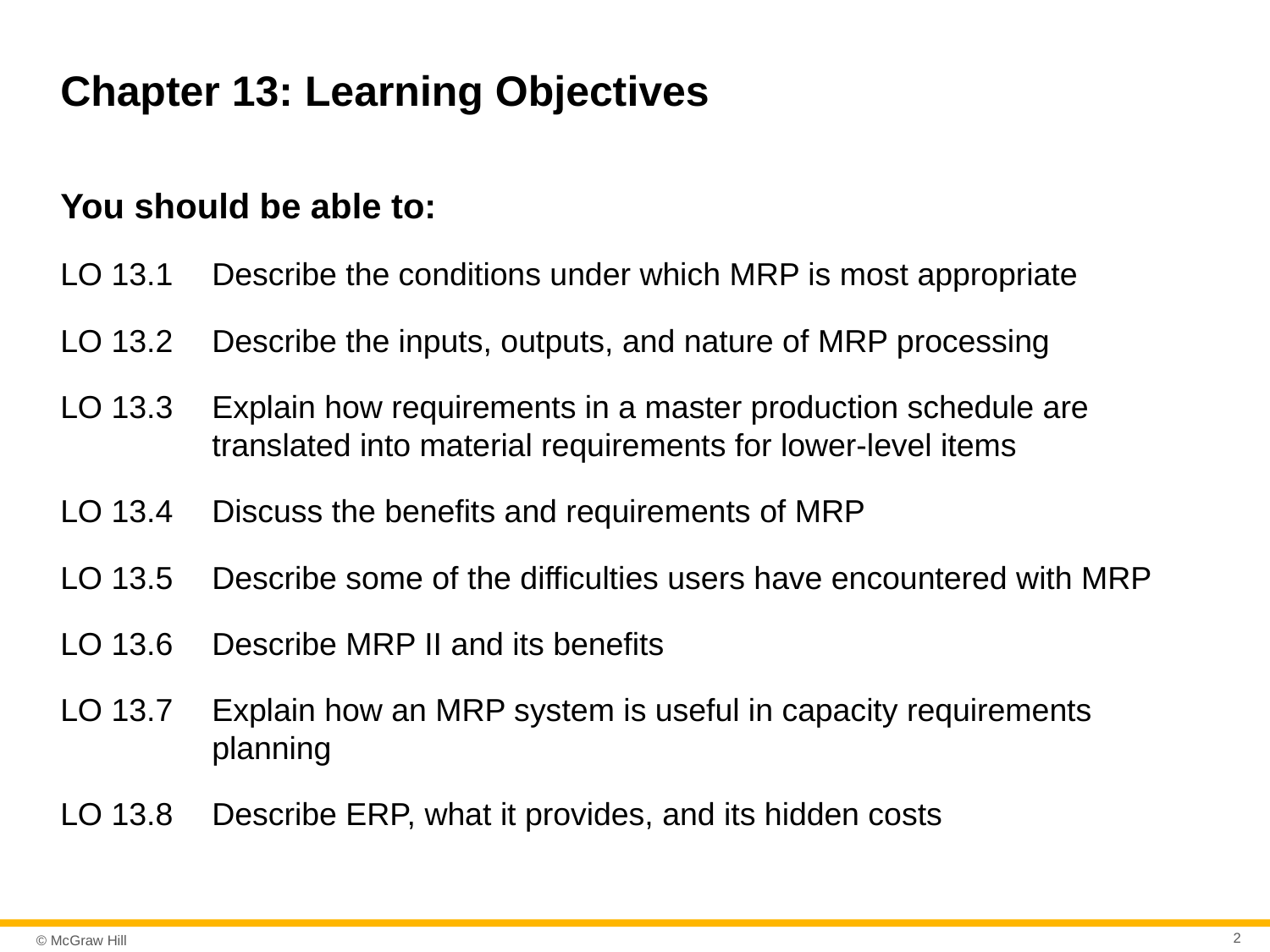

# Chapter 13: Learning Objectives
You should be able to:
LO 13.1	Describe the conditions under which MRP is most appropriate
LO 13.2	Describe the inputs, outputs, and nature of MRP processing
LO 13.3	Explain how requirements in a master production schedule are translated into material requirements for lower-level items
LO 13.4	Discuss the benefits and requirements of MRP
LO 13.5	Describe some of the difficulties users have encountered with MRP
LO 13.6	Describe MRP II and its benefits
LO 13.7	Explain how an MRP system is useful in capacity requirements planning
LO 13.8	Describe ERP, what it provides, and its hidden costs